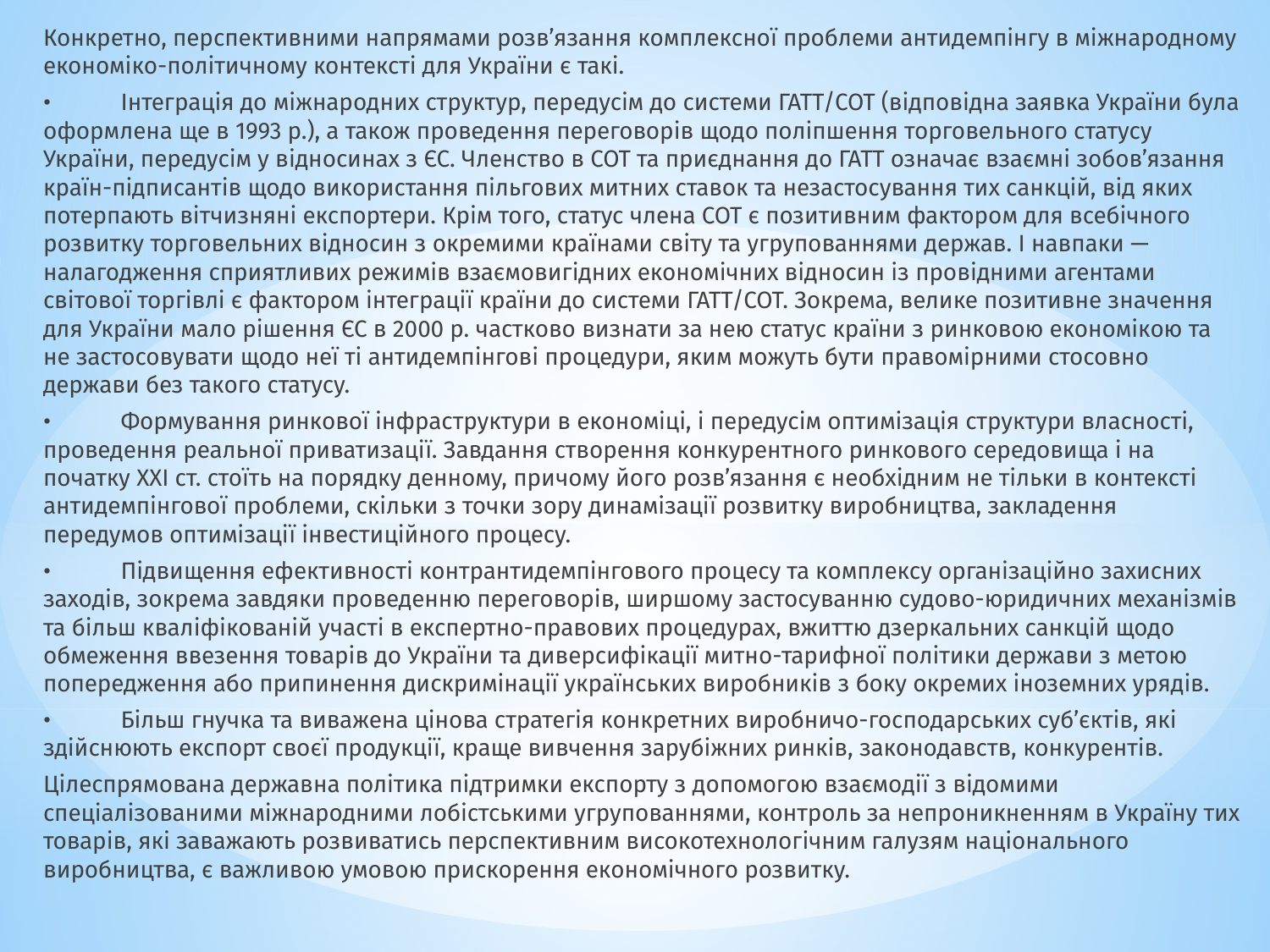

Конкретно, перспективними напрямами розв’язання комплексної проблеми антидемпінгу в міжнародному економіко-політичному контексті для України є такі.
•	Інтеграція до міжнародних структур, передусім до системи ГАТТ/СОТ (відповідна заявка України була оформлена ще в 1993 р.), а також проведення переговорів щодо поліпшення торговельного статусу України, передусім у відносинах з ЄС. Членство в СОТ та приєднання до ГАТТ означає взаємні зобов’язання країн-підписантів щодо використання пільгових митних ставок та незастосування тих санкцій, від яких потерпають вітчизняні експортери. Крім того, статус члена СОТ є позитивним фактором для всебічного розвитку торговельних відносин з окремими країнами світу та угрупованнями держав. І навпаки — налагодження сприятливих режимів взаємовигідних економічних відносин із провідними агентами світової торгівлі є фактором інтеграції країни до системи ГАТТ/СОТ. Зокрема, велике позитивне значення для України мало рішення ЄС в 2000 р. частково визнати за нею статус країни з ринковою економікою та не застосовувати щодо неї ті антидемпінгові процедури, яким можуть бути правомірними стосовно держави без такого статусу.
•	Формування ринкової інфраструктури в економіці, і передусім оптимізація структури власності, проведення реальної приватизації. Завдання створення конкурентного ринкового середовища і на початку ХХІ ст. стоїть на порядку денному, причому його розв’язання є необхідним не тільки в контексті антидемпінгової проблеми, скільки з точки зору динамізації розвитку виробництва, закладення передумов оптимізації інвестиційного процесу.
•	Підвищення ефективності контрантидемпінгового процесу та комплексу організаційно захисних заходів, зокрема завдяки проведенню переговорів, ширшому застосуванню судово-юридичних механізмів та більш кваліфікованій участі в експертно-правових процедурах, вжиттю дзеркальних санкцій щодо обмеження ввезення товарів до України та диверсифікації митно-тарифної політики держави з метою попередження або припинення дискримінації українських виробників з боку окремих іноземних урядів.
•	Більш гнучка та виважена цінова стратегія конкретних виробничо-господарських суб’єктів, які здійснюють експорт своєї продукції, краще вивчення зарубіжних ринків, законодавств, конкурентів.
Цілеспрямована державна політика підтримки експорту з допомогою взаємодії з відомими спеціалізованими міжнародними лобістськими угрупованнями, контроль за непроникненням в Україну тих товарів, які заважають розвиватись перспективним високотехнологічним галузям національного виробництва, є важливою умовою прискорення економічного розвитку.